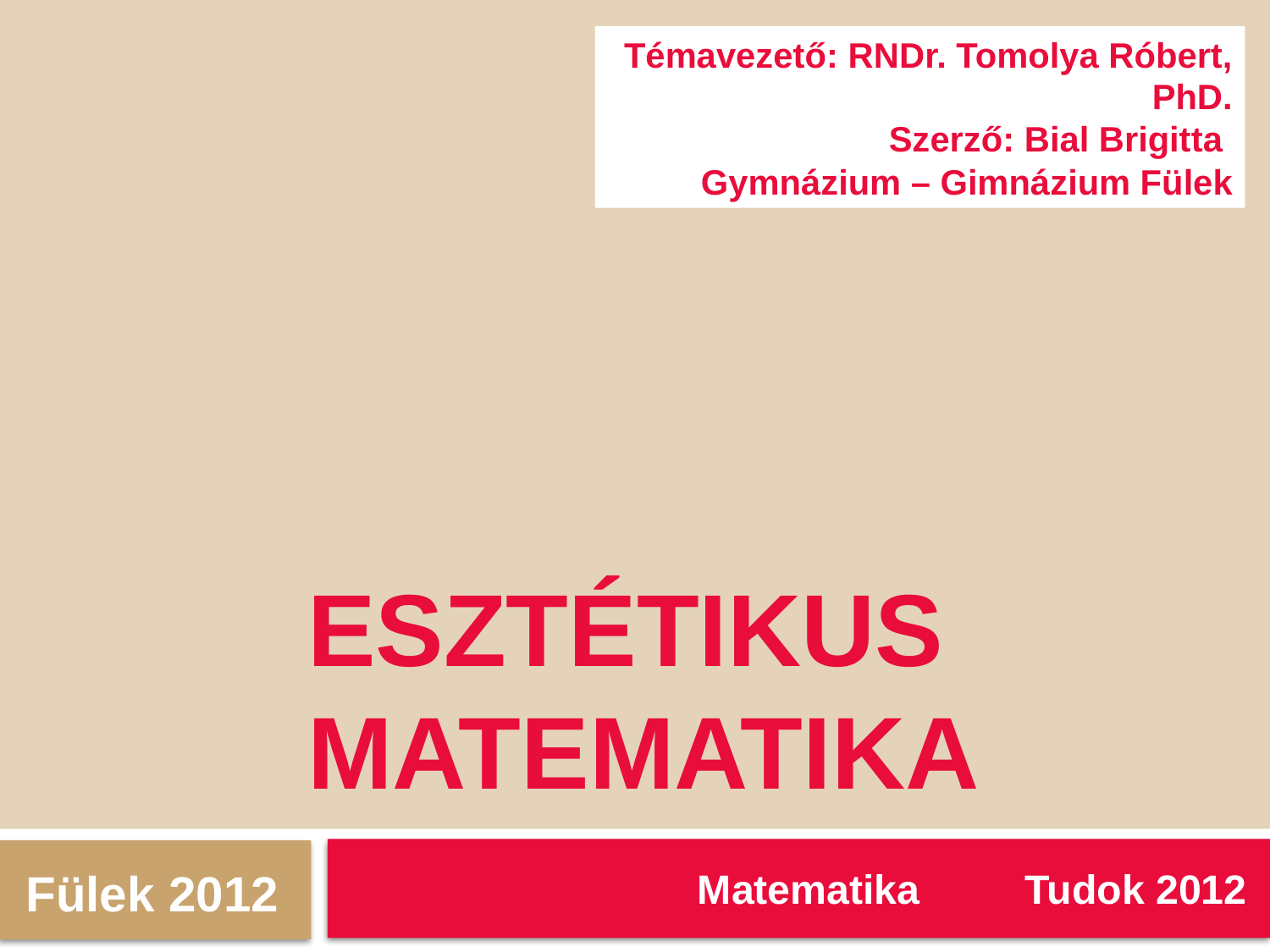

Témavezető: RNDr. Tomolya Róbert, PhD.
Szerző: Bial Brigitta
Gymnázium – Gimnázium Fülek
# Esztétikus Matematika
Matematika 			 Tudok 2012
Fülek 2012